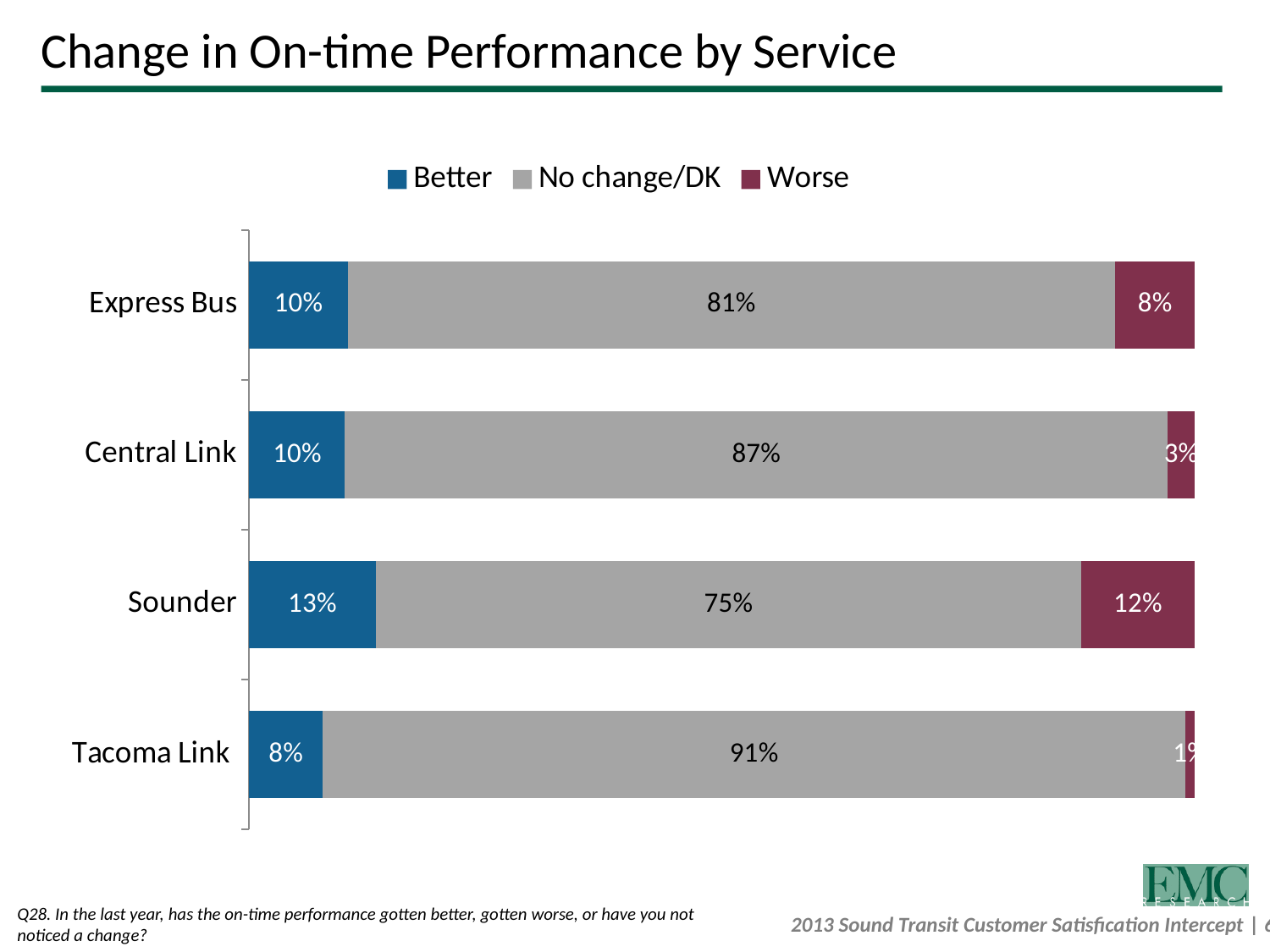

# Change in On-time Performance by Service

### Chart

| Category | Better | No change/DK | Worse |
|---|---|---|---|
| Express Bus | 0.1041805278515869 | 0.8118026151836579 | 0.08401685696475492 |
| Central Link | 0.10147733468873028 | 0.8697900845253721 | 0.02873258078589948 |
| Sounder | 0.13368604228159625 | 0.7463911196430083 | 0.11992283807539912 |
| Tacoma Link  | 0.07766990291262144 | 0.9126213592233022 | 0.00970873786407768 |
Q28. In the last year, has the on-time performance gotten better, gotten worse, or have you not noticed a change?